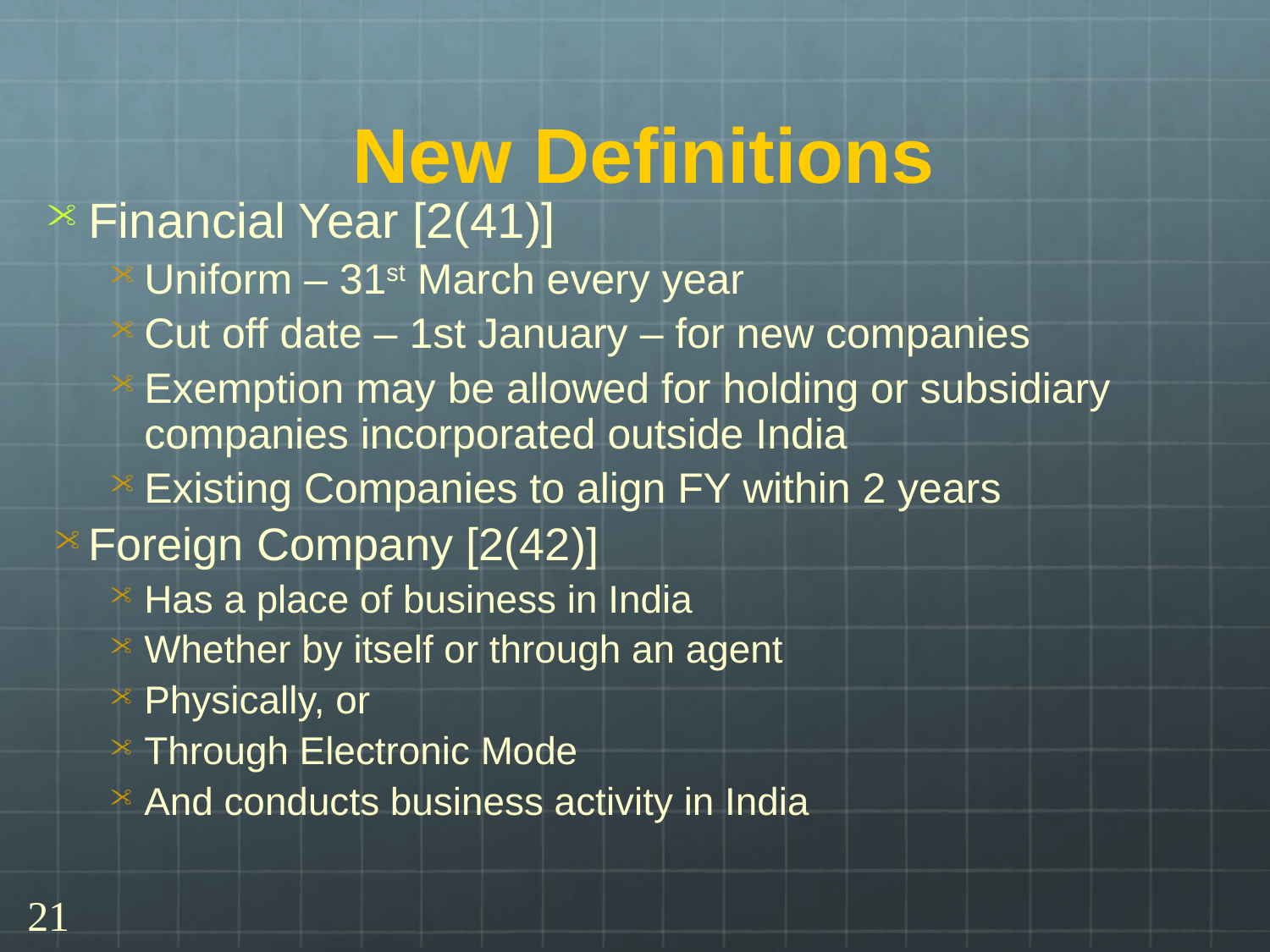

# New Definitions
Financial Year [2(41)]
Uniform – 31st March every year
Cut off date – 1st January – for new companies
Exemption may be allowed for holding or subsidiary companies incorporated outside India
Existing Companies to align FY within 2 years
Foreign Company [2(42)]
Has a place of business in India
Whether by itself or through an agent
Physically, or
Through Electronic Mode
And conducts business activity in India
21